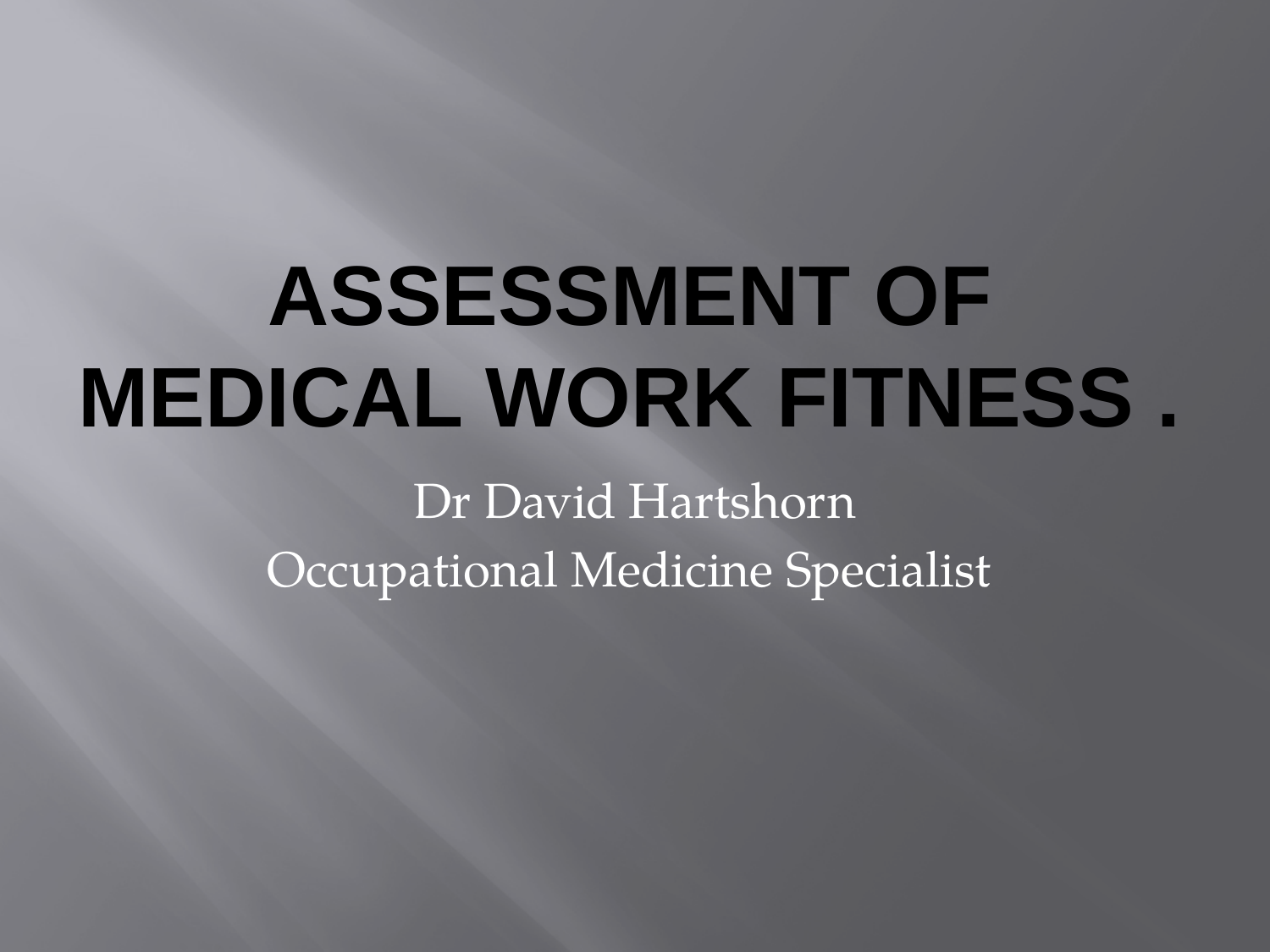

# Assessment OF Medical work Fitness .
Dr David Hartshorn
Occupational Medicine Specialist